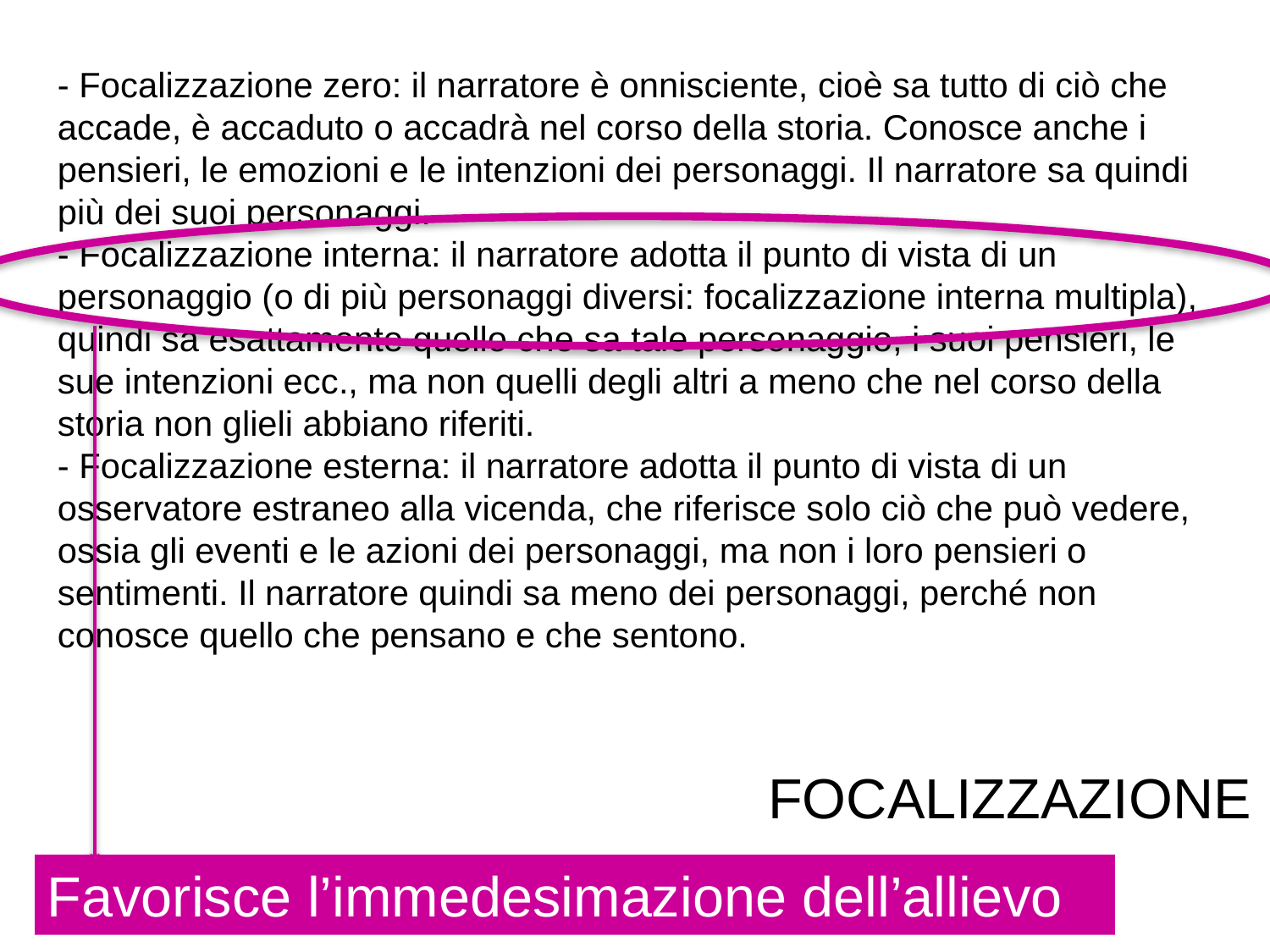

- Focalizzazione zero: il narratore è onnisciente, cioè sa tutto di ciò che accade, è accaduto o accadrà nel corso della storia. Conosce anche i pensieri, le emozioni e le intenzioni dei personaggi. Il narratore sa quindi più dei suoi personaggi.
- Focalizzazione interna: il narratore adotta il punto di vista di un personaggio (o di più personaggi diversi: focalizzazione interna multipla), quindi sa esattamente quello che sa tale personaggio, i suoi pensieri, le sue intenzioni ecc., ma non quelli degli altri a meno che nel corso della storia non glieli abbiano riferiti.
- Focalizzazione esterna: il narratore adotta il punto di vista di un
osservatore estraneo alla vicenda, che riferisce solo ciò che può vedere, ossia gli eventi e le azioni dei personaggi, ma non i loro pensieri o sentimenti. Il narratore quindi sa meno dei personaggi, perché non conosce quello che pensano e che sentono.

FOCALIZZAZIONE
Favorisce l’immedesimazione dell’allievo